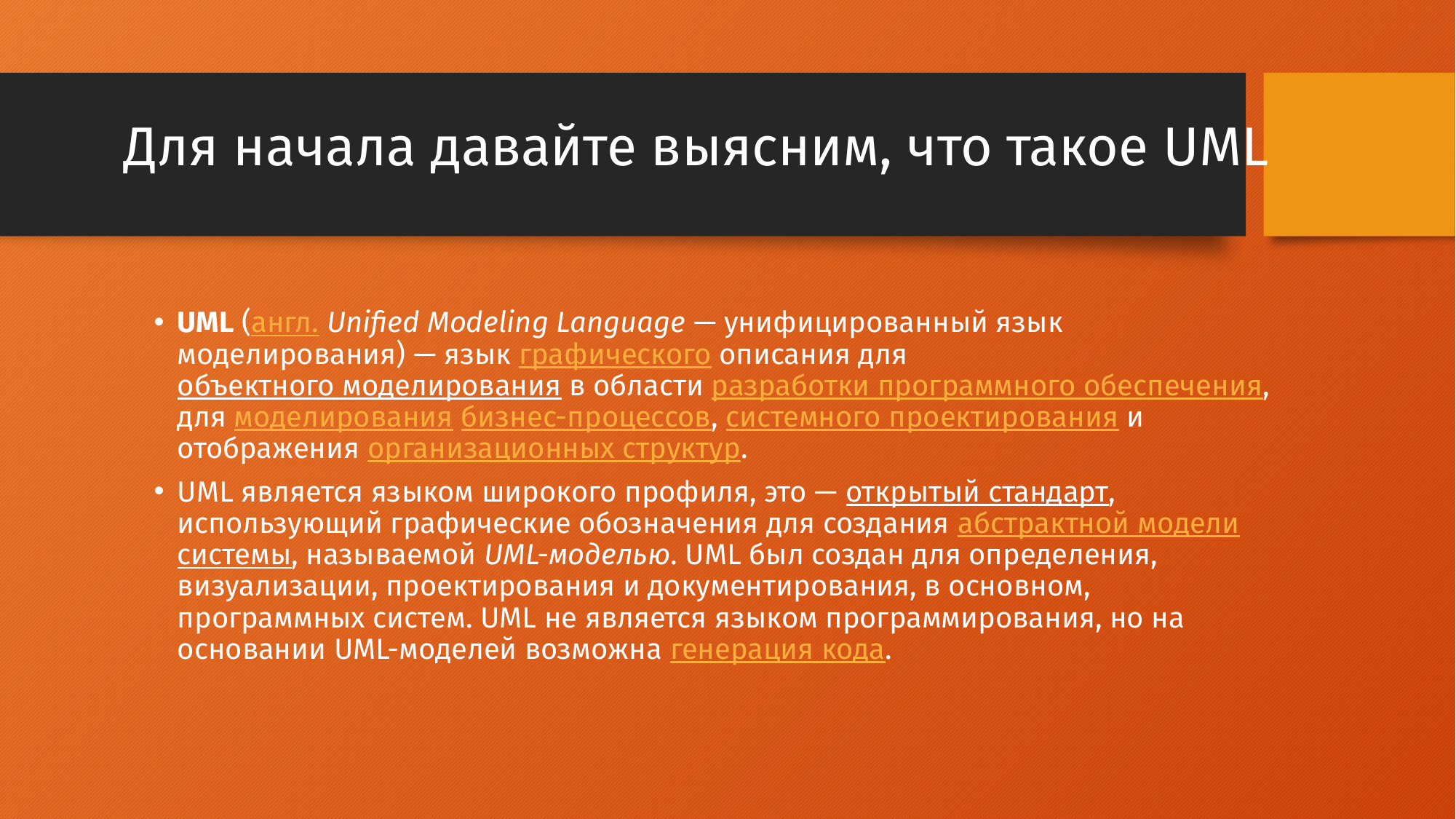

# Для начала давайте выясним, что такое UML
UML (англ. Unified Modeling Language — унифицированный язык моделирования) — язык графического описания для объектного моделирования в области разработки программного обеспечения, для моделирования бизнес-процессов, системного проектирования и отображения организационных структур.
UML является языком широкого профиля, это — открытый стандарт, использующий графические обозначения для создания абстрактной модели системы, называемой UML-моделью. UML был создан для определения, визуализации, проектирования и документирования, в основном, программных систем. UML не является языком программирования, но на основании UML-моделей возможна генерация кода.